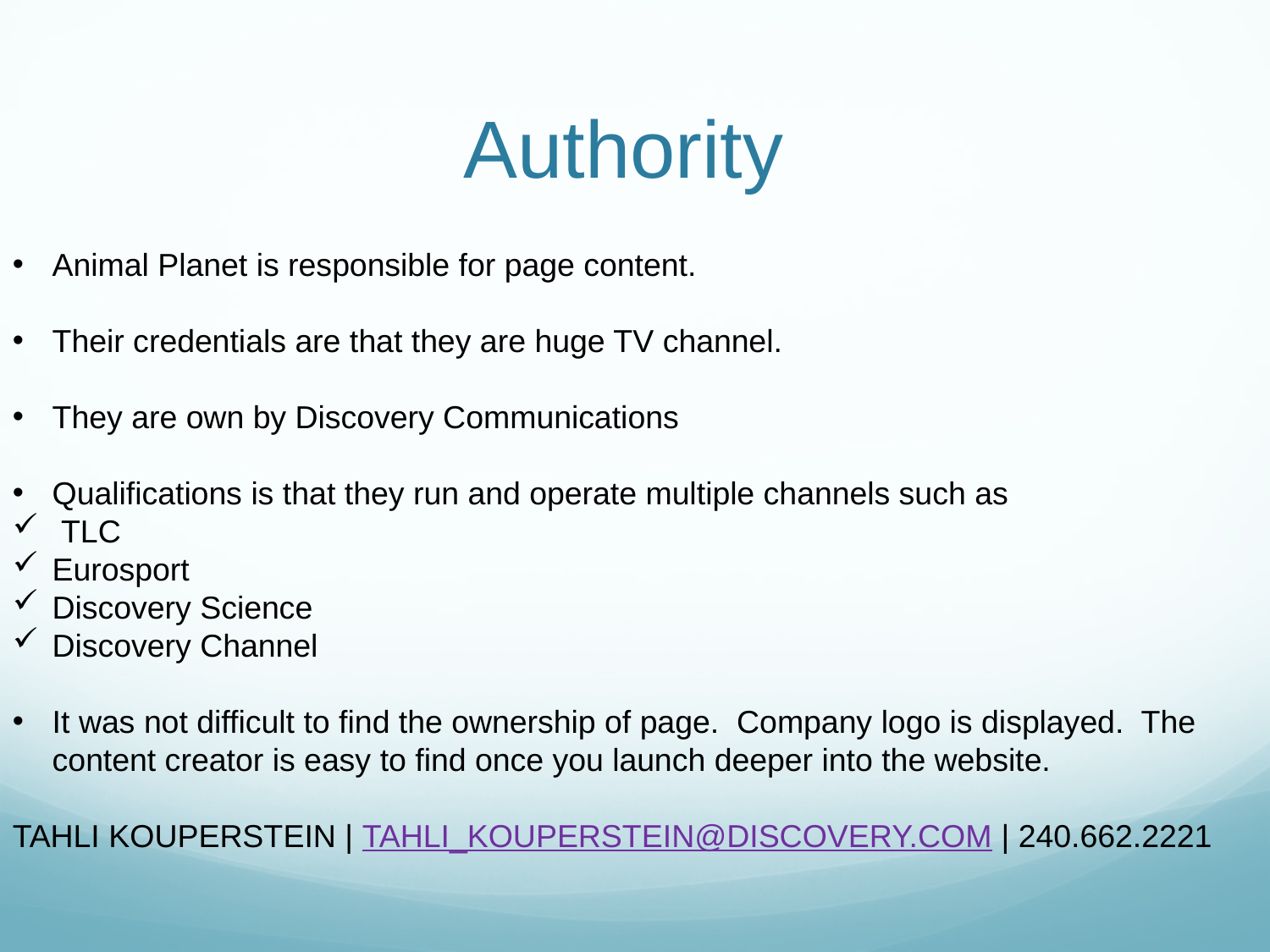

# Authority

Animal Planet is responsible for page content.

Their credentials are that they are huge TV channel.

They are own by Discovery Communications

Qualifications is that they run and operate multiple channels such as
 TLC
Eurosport
Discovery Science
Discovery Channel

It was not difficult to find the ownership of page.  Company logo is displayed.  The content creator is easy to find once you launch deeper into the website.

TAHLI KOUPERSTEIN | TAHLI_KOUPERSTEIN@DISCOVERY.COM | 240.662.2221